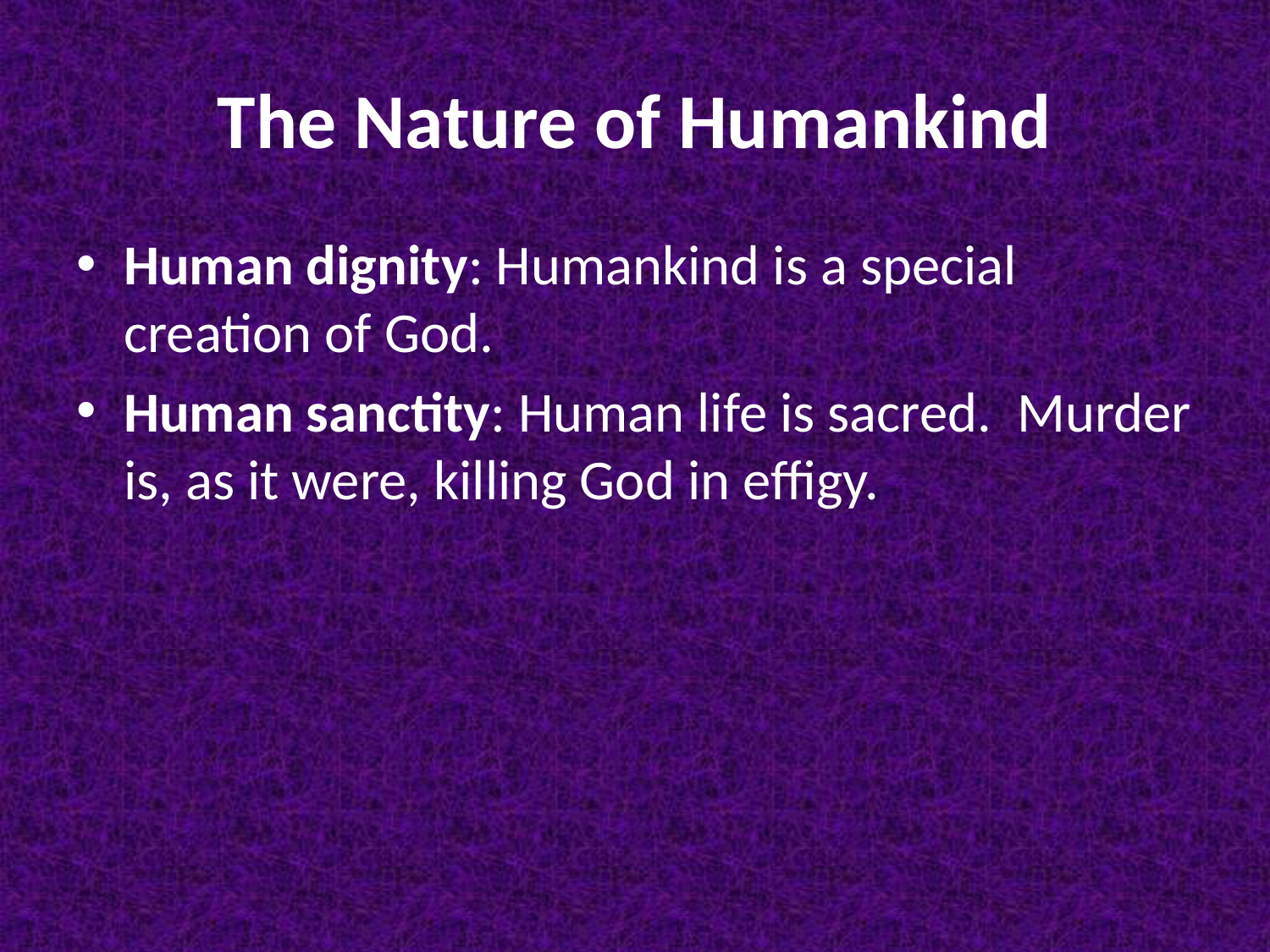

# The Nature of Humankind
Human dignity: Humankind is a special creation of God.
Human sanctity: Human life is sacred.  Murder is, as it were, killing God in effigy.